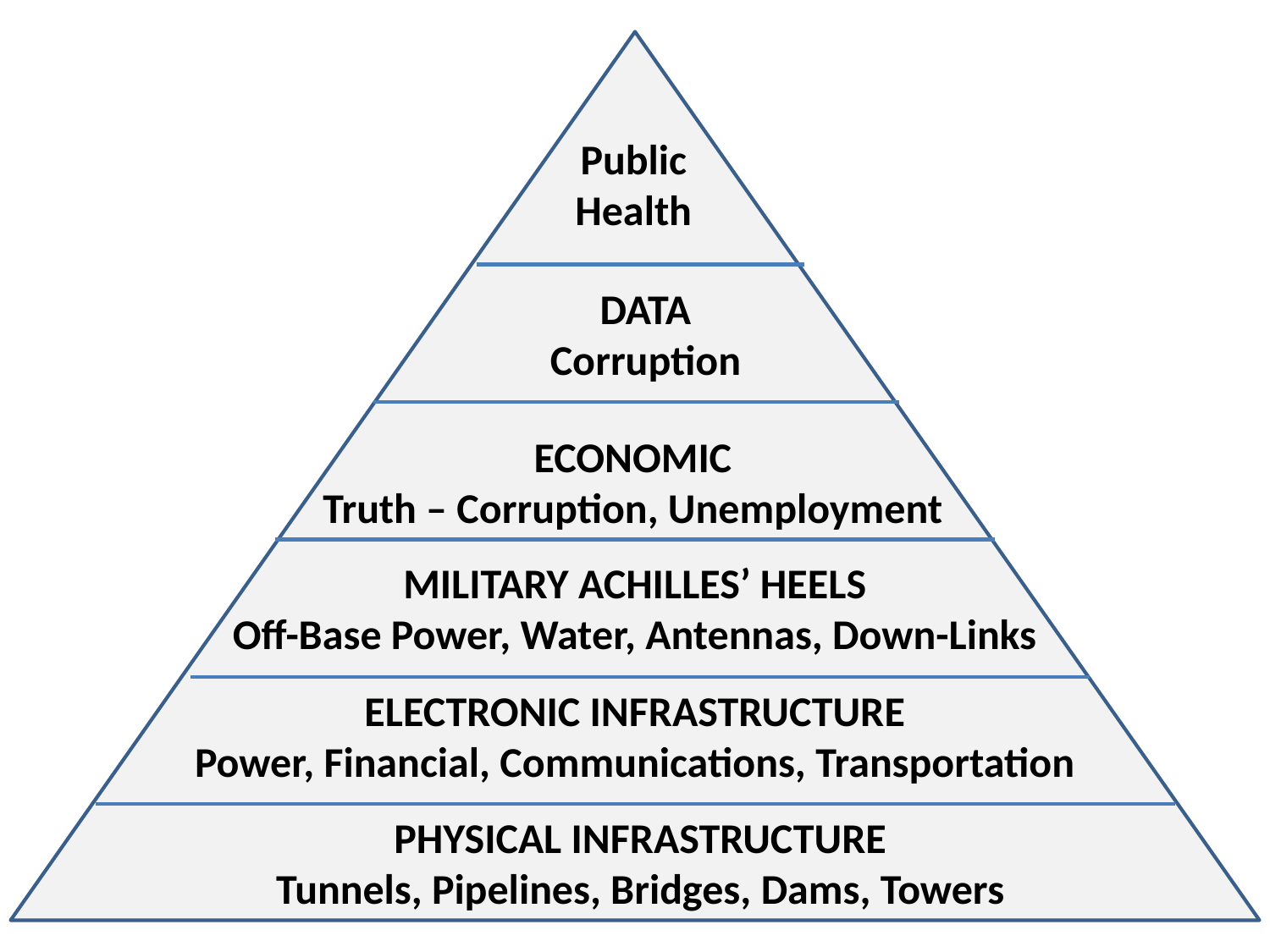

Public
Health
DATA
Corruption
ECONOMIC
Truth – Corruption, Unemployment
MILITARY ACHILLES’ HEELS
Off-Base Power, Water, Antennas, Down-Links
ELECTRONIC INFRASTRUCTURE
Power, Financial, Communications, Transportation
PHYSICAL INFRASTRUCTURE
Tunnels, Pipelines, Bridges, Dams, Towers